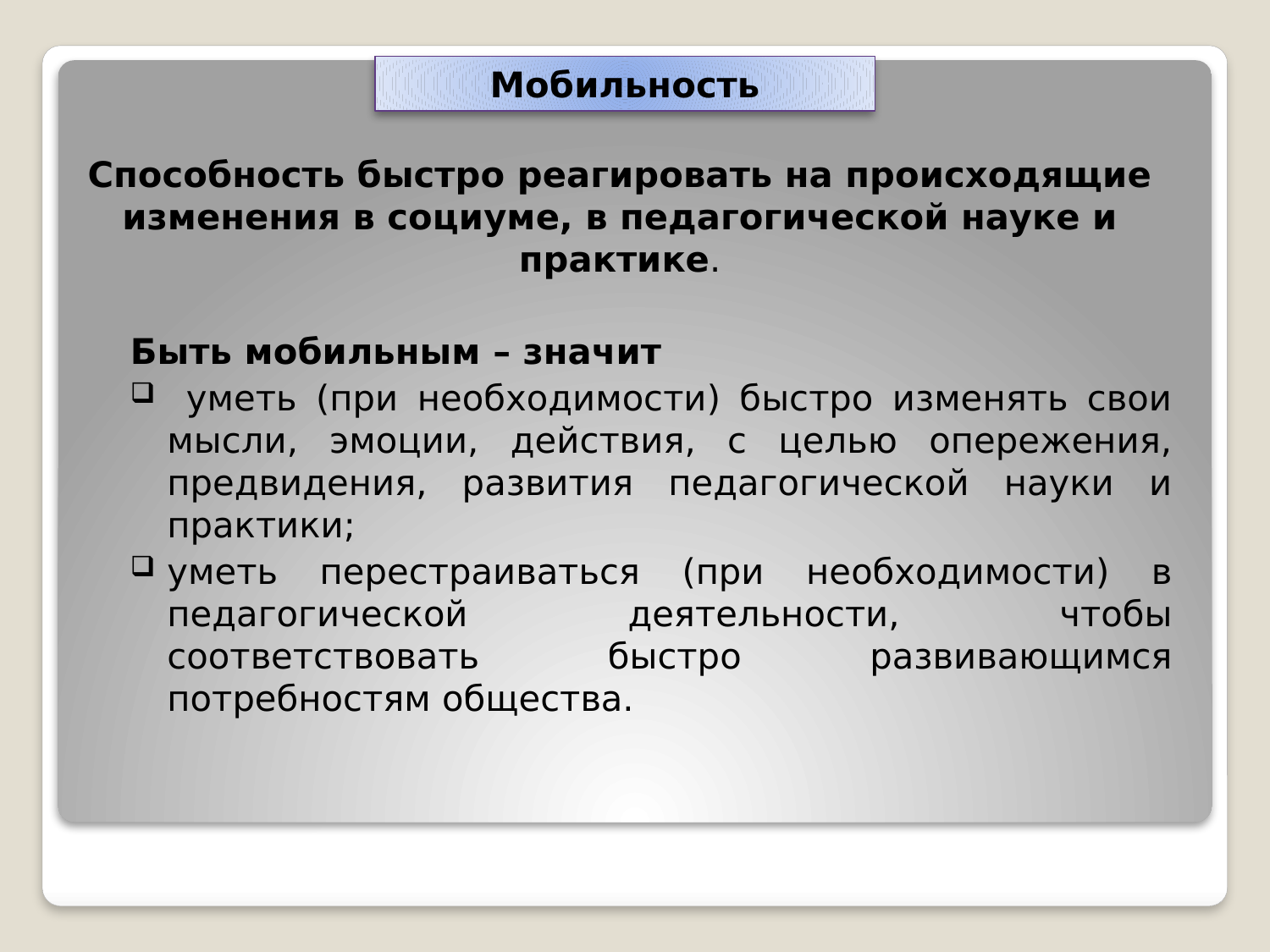

Мобильность
Способность быстро реагировать на происходящие изменения в социуме, в педагогической науке и практике.
Быть мобильным – значит
 уметь (при необходимости) быстро изменять свои мысли, эмоции, действия, с целью опережения, предвидения, развития педагогической науки и практики;
уметь перестраиваться (при необходимости) в педагогической деятельности, чтобы соответствовать быстро развивающимся потребностям общества.